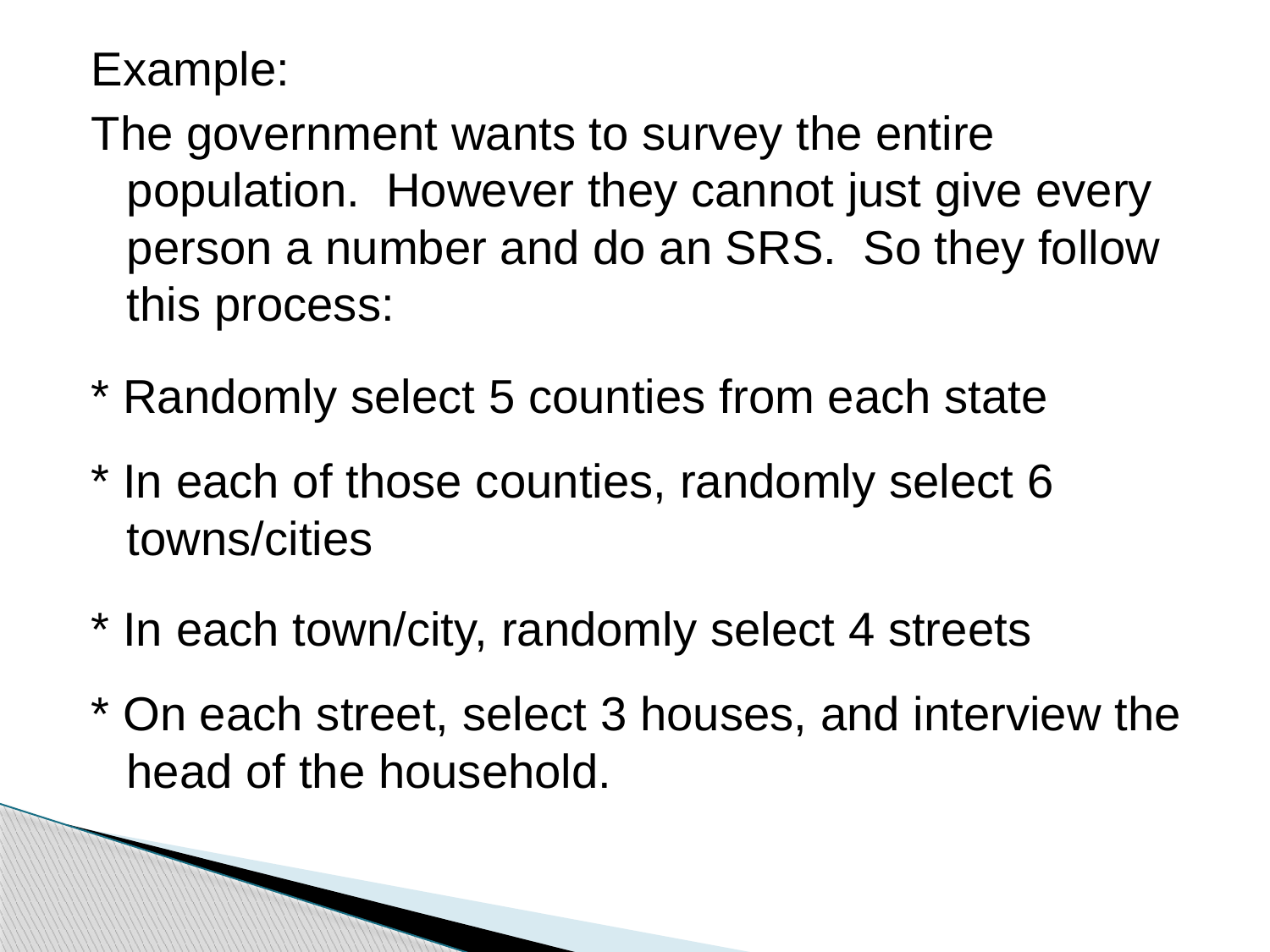

Example:
The government wants to survey the entire population.  However they cannot just give every person a number and do an SRS.  So they follow this process:
* Randomly select 5 counties from each state
* In each of those counties, randomly select 6 towns/cities
* In each town/city, randomly select 4 streets
* On each street, select 3 houses, and interview the head of the household.